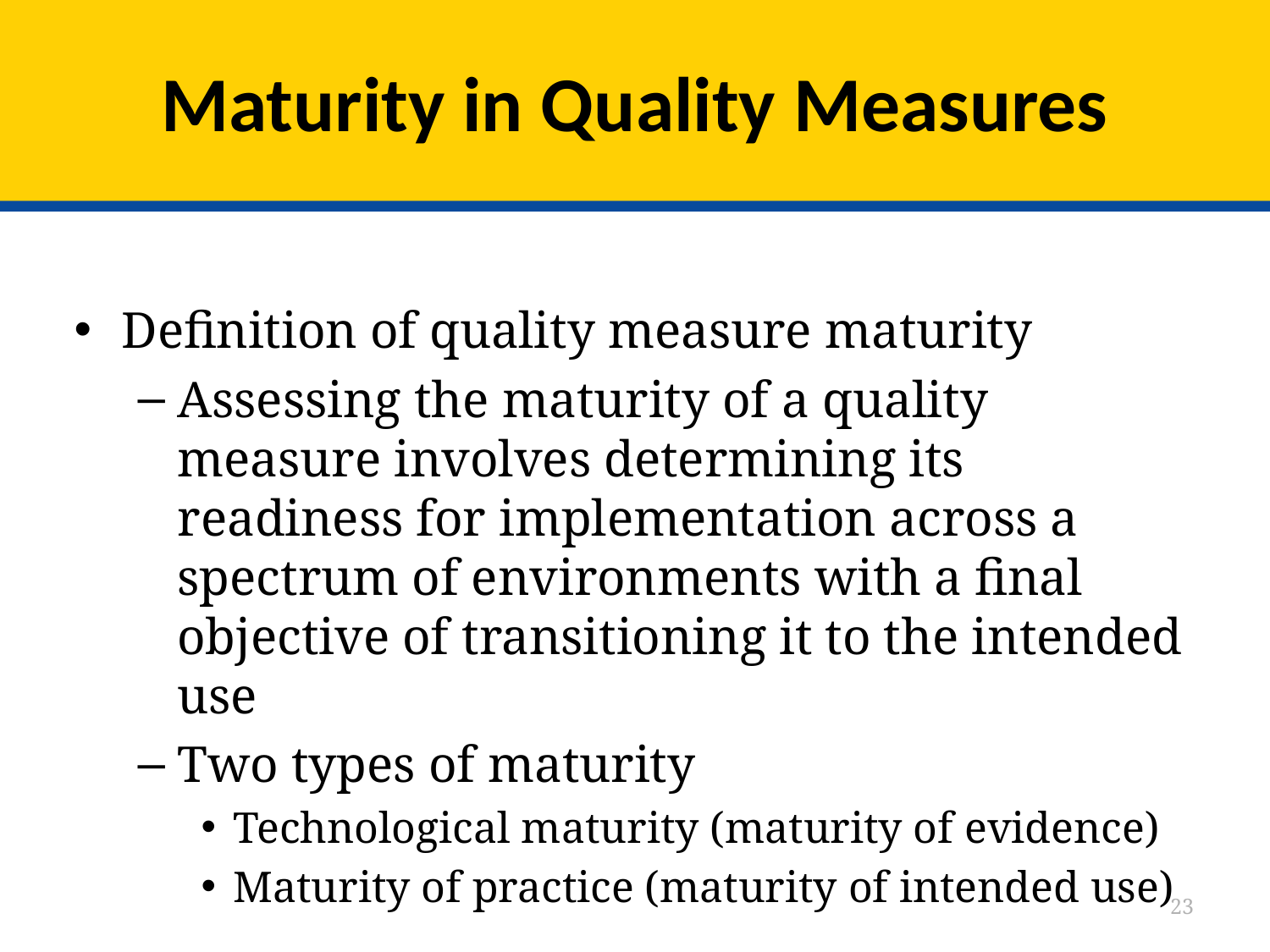

# Maturity in Quality Measures

Definition of quality measure maturity
Assessing the maturity of a quality measure involves determining its readiness for implementation across a spectrum of environments with a final objective of transitioning it to the intended use
Two types of maturity
Technological maturity (maturity of evidence)
Maturity of practice (maturity of intended use)
23